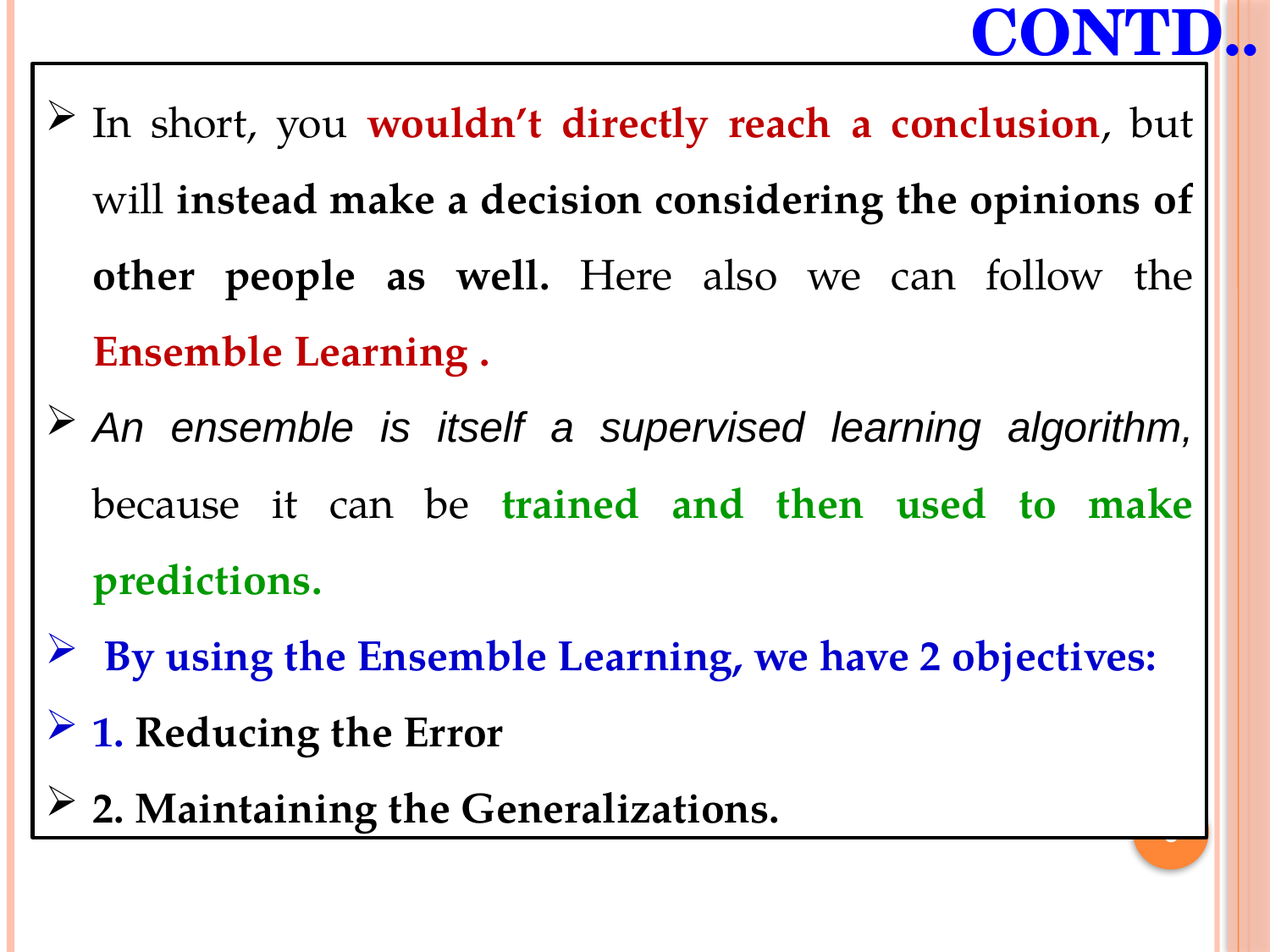

# Contd..

In short, you wouldn’t directly reach a conclusion, but will instead make a decision considering the opinions of other people as well. Here also we can follow the Ensemble Learning .
An ensemble is itself a supervised learning algorithm, because it can be trained and then used to make predictions.
 By using the Ensemble Learning, we have 2 objectives:
1. Reducing the Error
2. Maintaining the Generalizations.
5